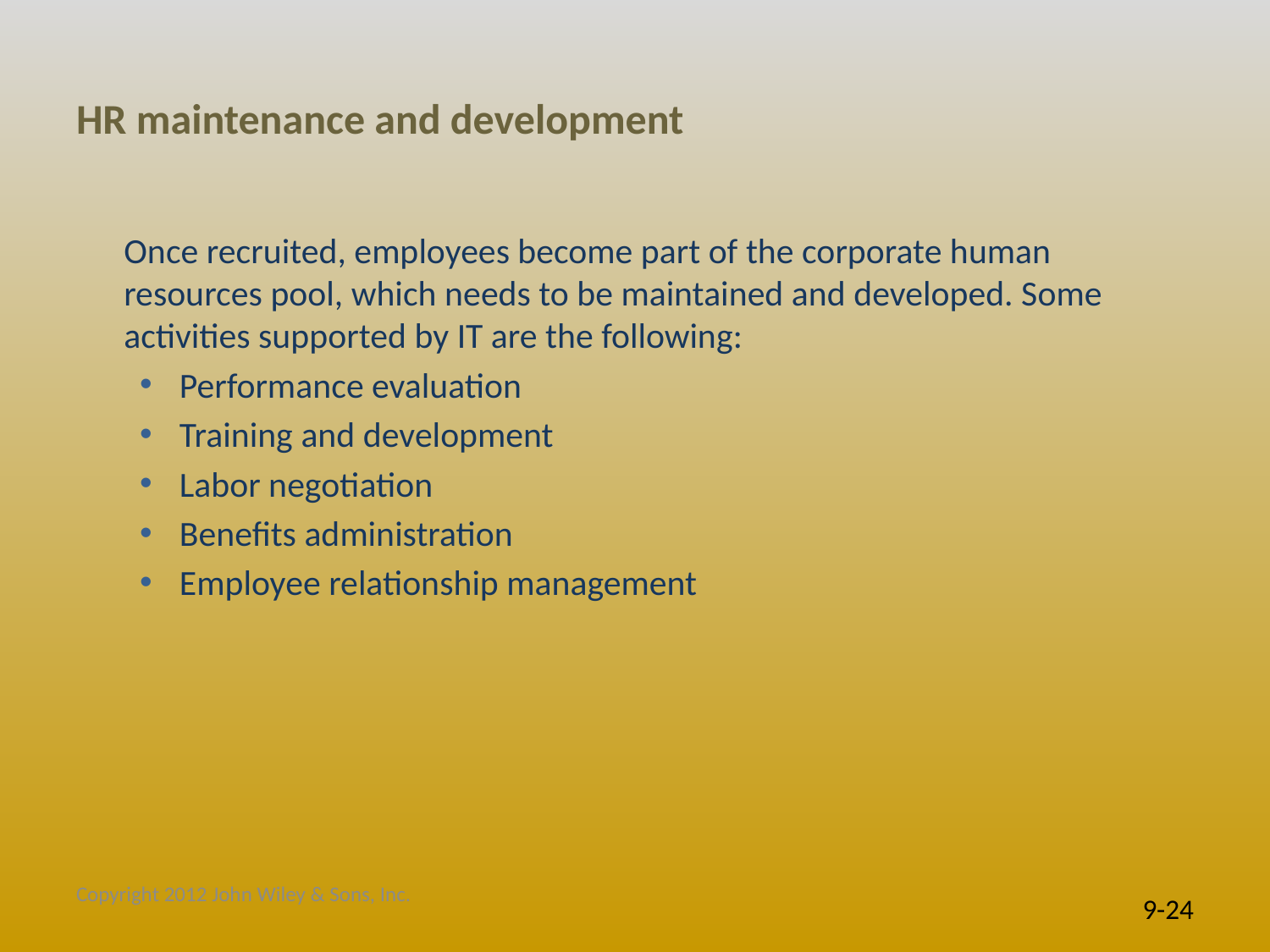

# HR maintenance and development
	Once recruited, employees become part of the corporate human resources pool, which needs to be maintained and developed. Some activities supported by IT are the following:
Performance evaluation
Training and development
Labor negotiation
Benefits administration
Employee relationship management

Copyright 2012 John Wiley & Sons, Inc.
9-24